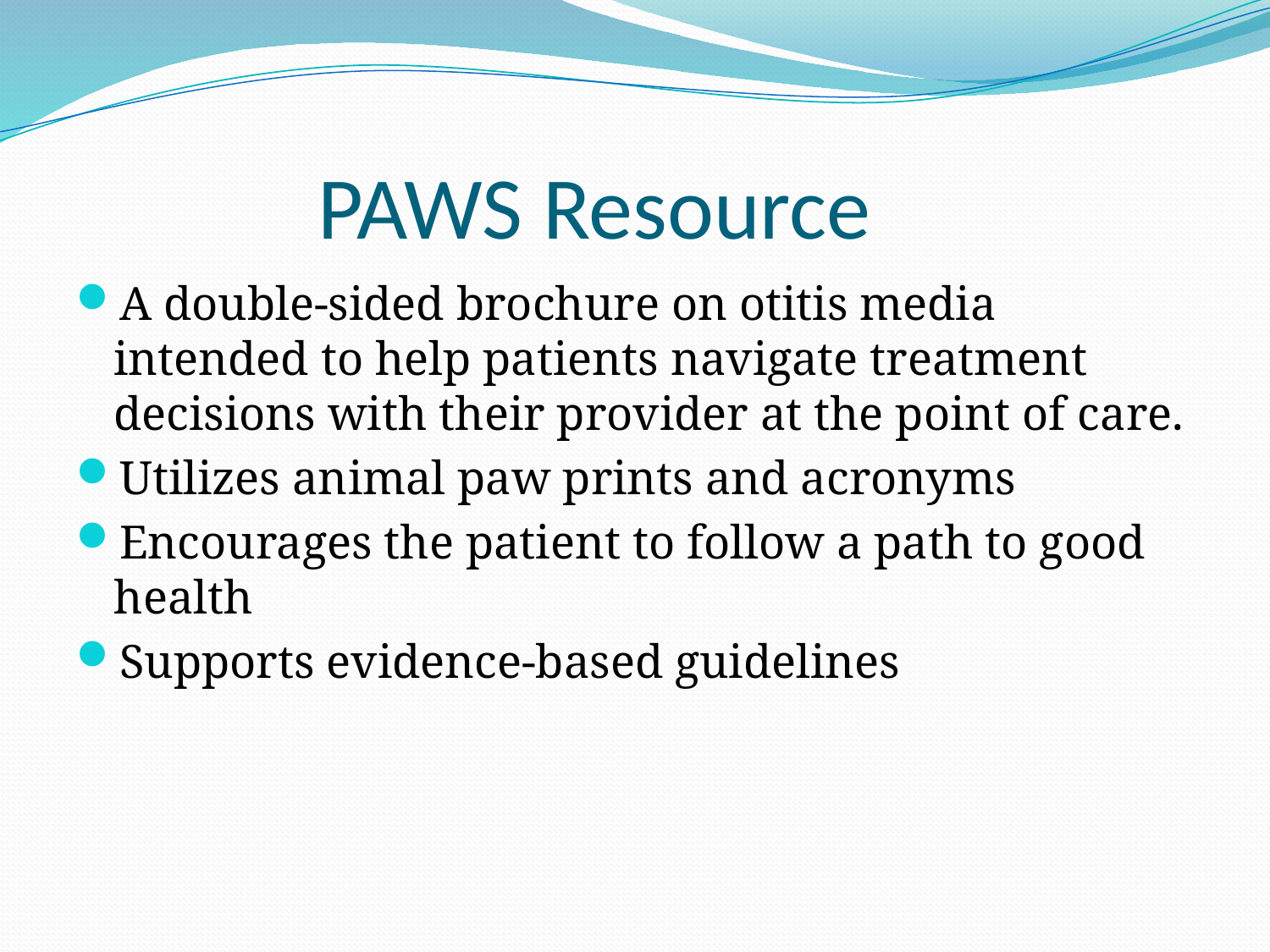

# PAWS Resource
A double-sided brochure on otitis media intended to help patients navigate treatment decisions with their provider at the point of care.
Utilizes animal paw prints and acronyms
Encourages the patient to follow a path to good health
Supports evidence-based guidelines